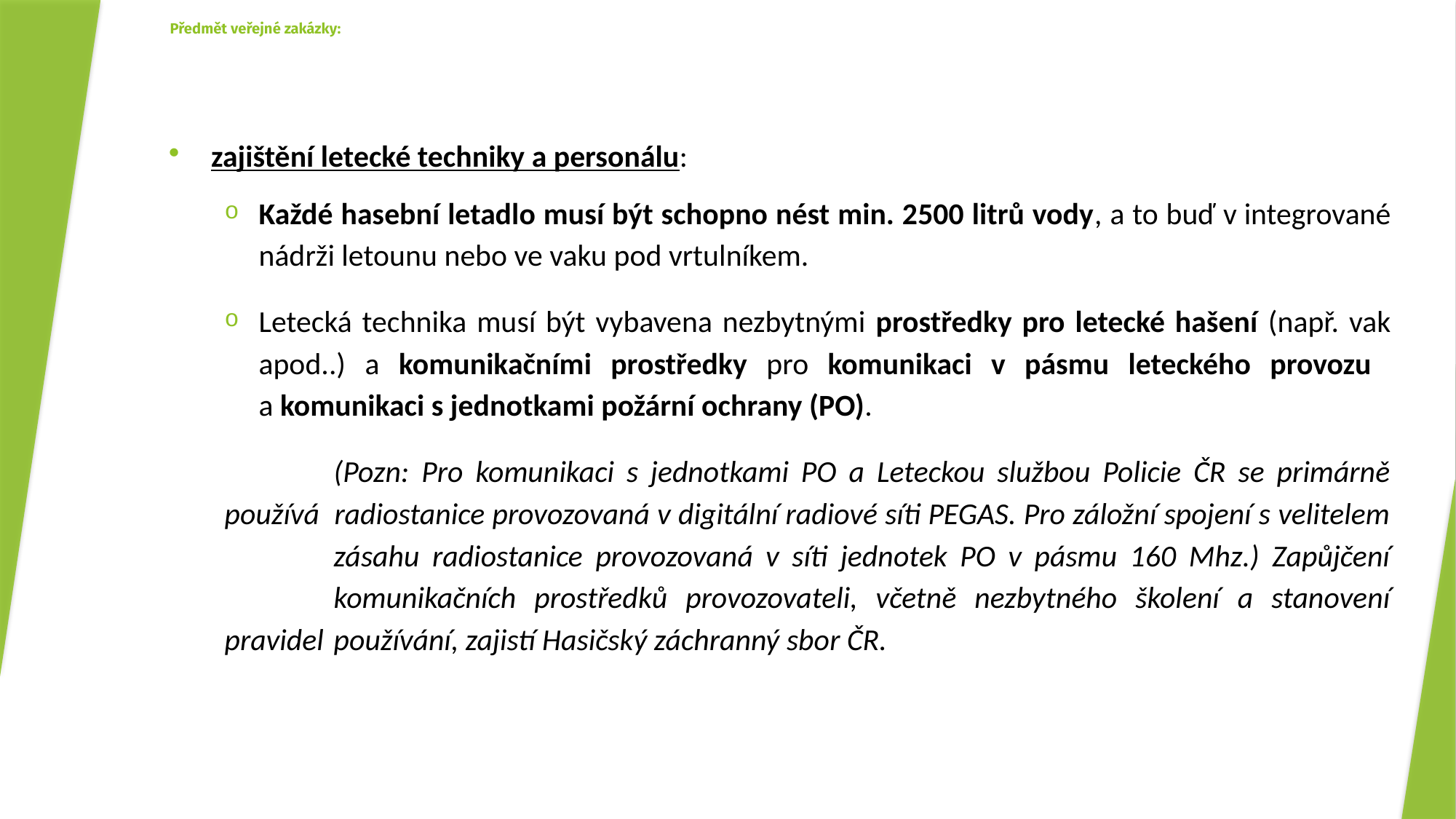

# Předmět veřejné zakázky:
zajištění letecké techniky a personálu:
Každé hasební letadlo musí být schopno nést min. 2500 litrů vody, a to buď v integrované nádrži letounu nebo ve vaku pod vrtulníkem.
Letecká technika musí být vybavena nezbytnými prostředky pro letecké hašení (např. vak apod..) a komunikačními prostředky pro komunikaci v pásmu leteckého provozu
a komunikaci s jednotkami požární ochrany (PO).
	(Pozn: Pro komunikaci s jednotkami PO a Leteckou službou Policie ČR se primárně používá 	radiostanice provozovaná v digitální radiové síti PEGAS. Pro záložní spojení s velitelem 	zásahu radiostanice provozovaná v síti jednotek PO v pásmu 160 Mhz.) Zapůjčení 	komunikačních prostředků provozovateli, včetně nezbytného školení a stanovení pravidel 	používání, zajistí Hasičský záchranný sbor ČR.